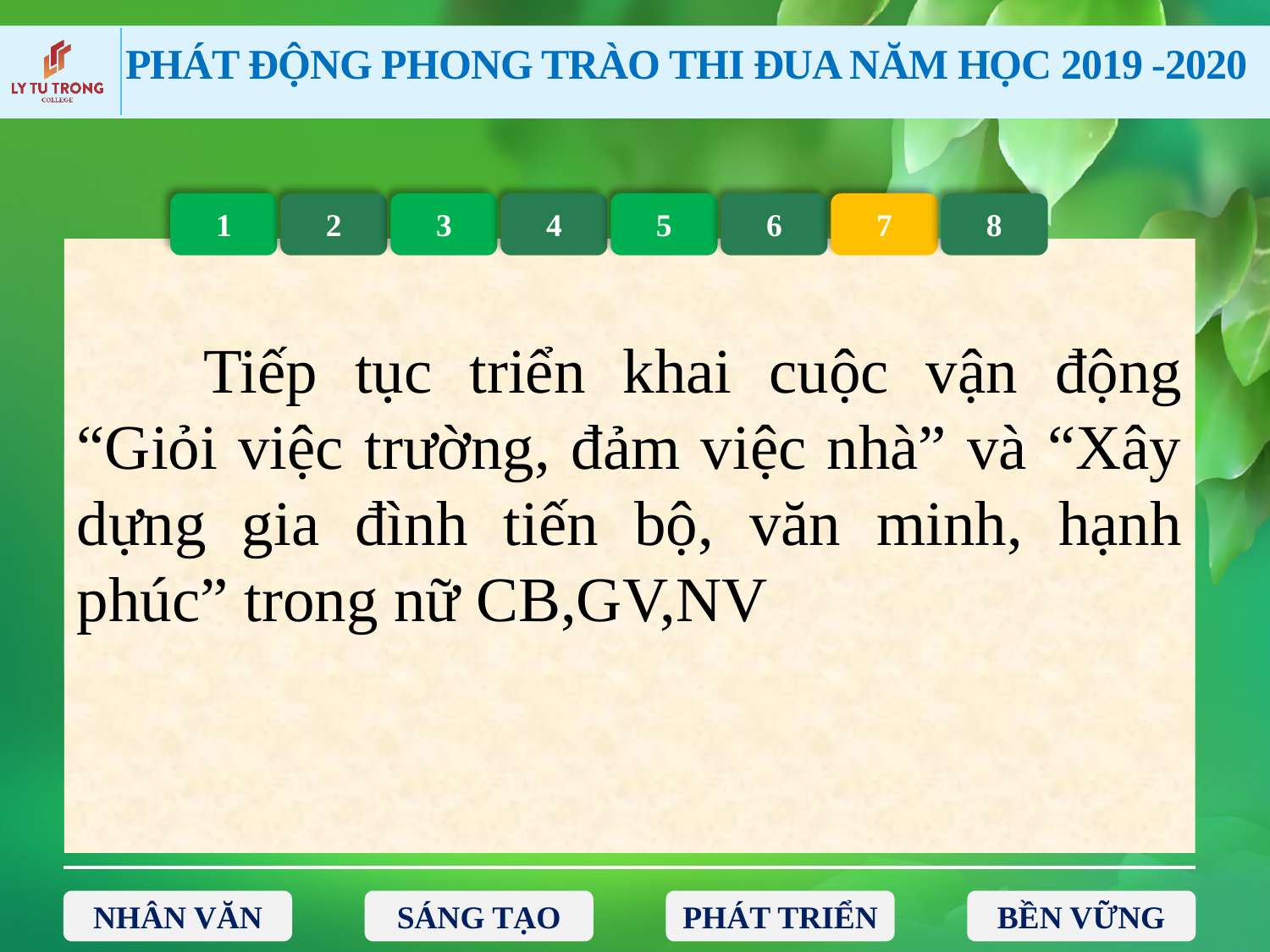

1
2
3
4
5
6
7
8

	Tiếp tục triển khai cuộc vận động “Giỏi việc trường, đảm việc nhà” và “Xây dựng gia đình tiến bộ, văn minh, hạnh phúc” trong nữ CB,GV,NV